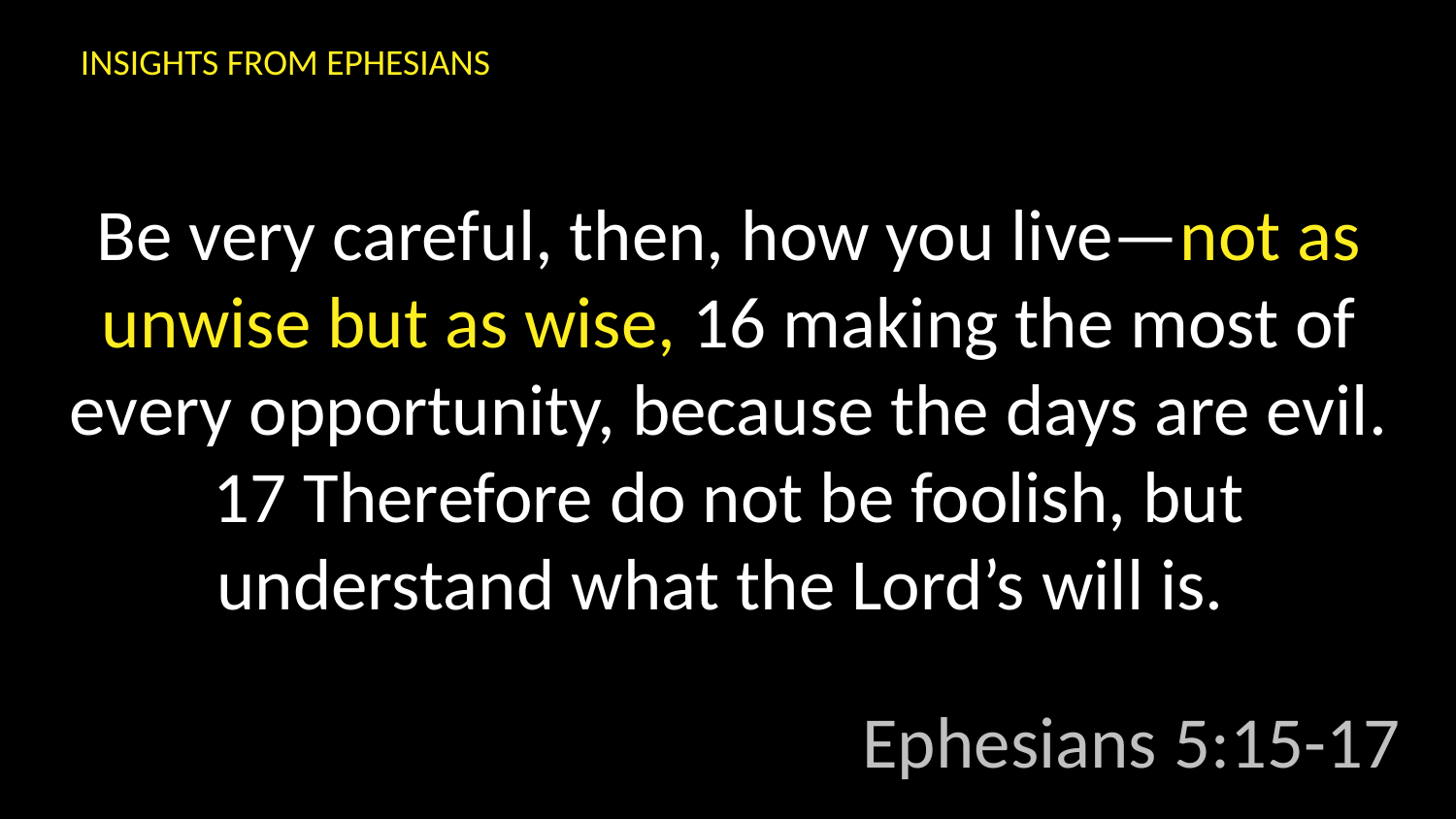

INSIGHTS FROM EPHESIANS
Be very careful, then, how you live—not as unwise but as wise, 16 making the most of every opportunity, because the days are evil. 17 Therefore do not be foolish, but understand what the Lord’s will is.
Ephesians 5:15-17